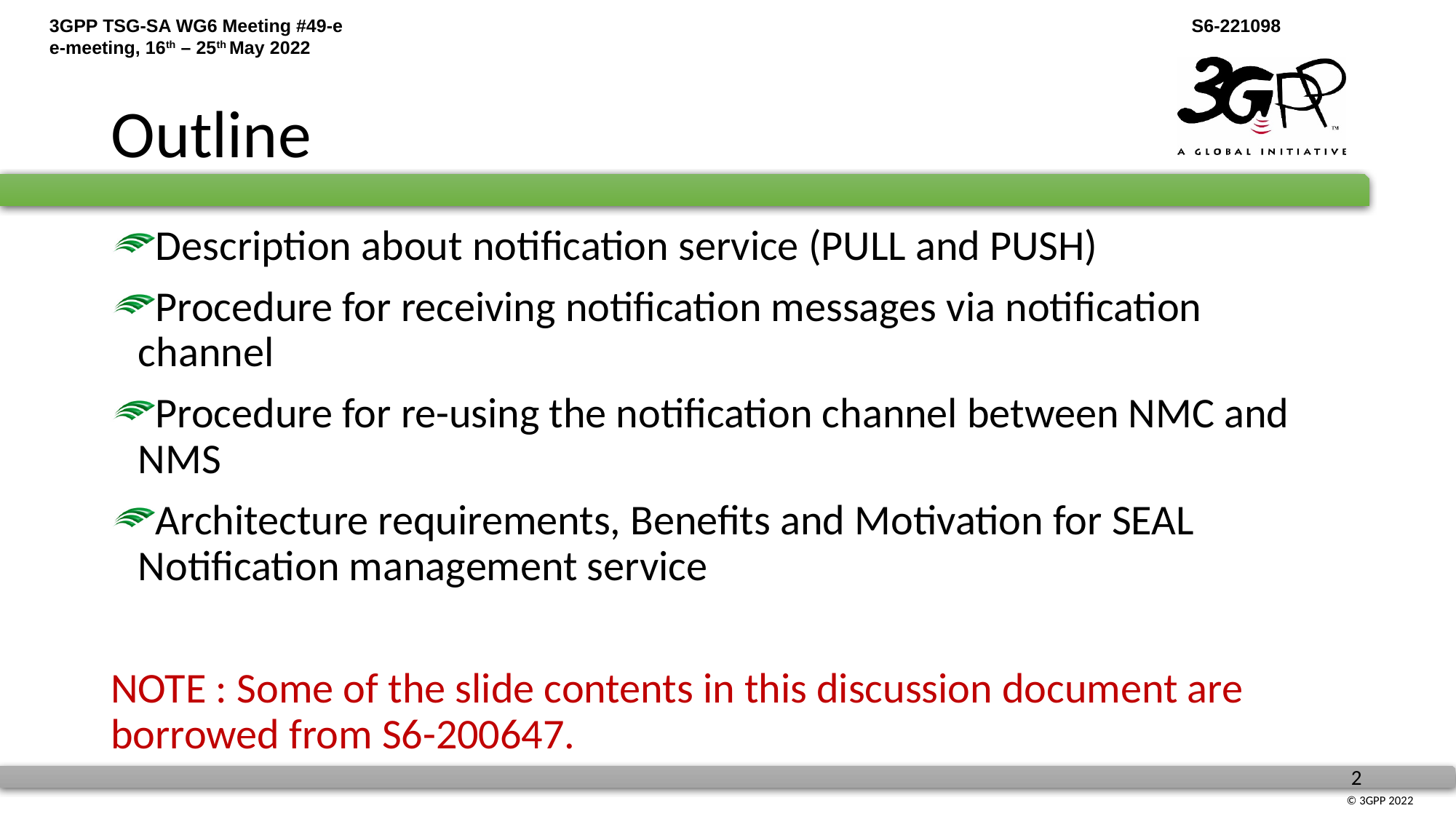

# Outline
Description about notification service (PULL and PUSH)
Procedure for receiving notification messages via notification channel
Procedure for re-using the notification channel between NMC and NMS
Architecture requirements, Benefits and Motivation for SEAL Notification management service

NOTE : Some of the slide contents in this discussion document are borrowed from S6-200647.